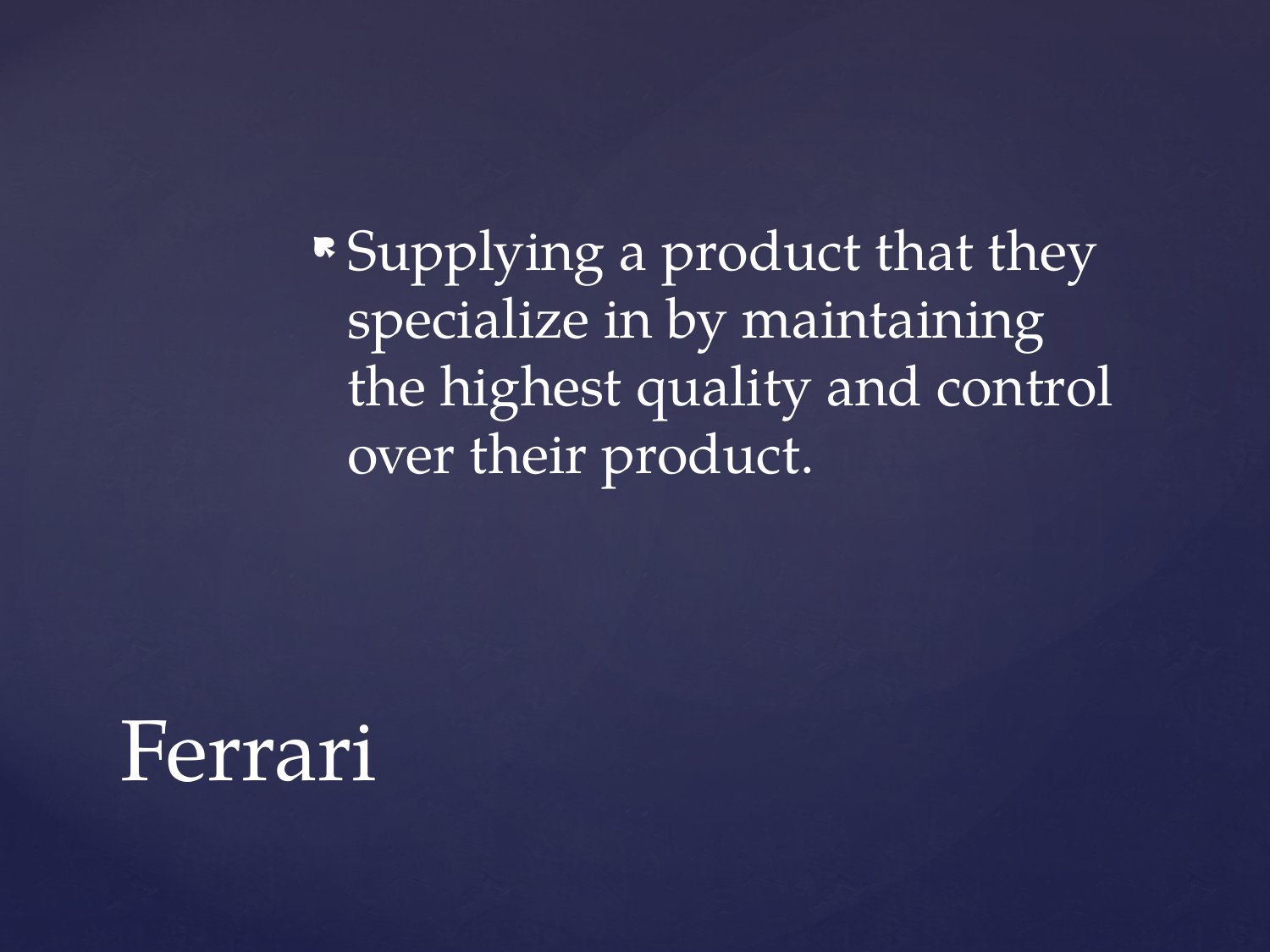

Supplying a product that they specialize in by maintaining the highest quality and control over their product.
# Ferrari